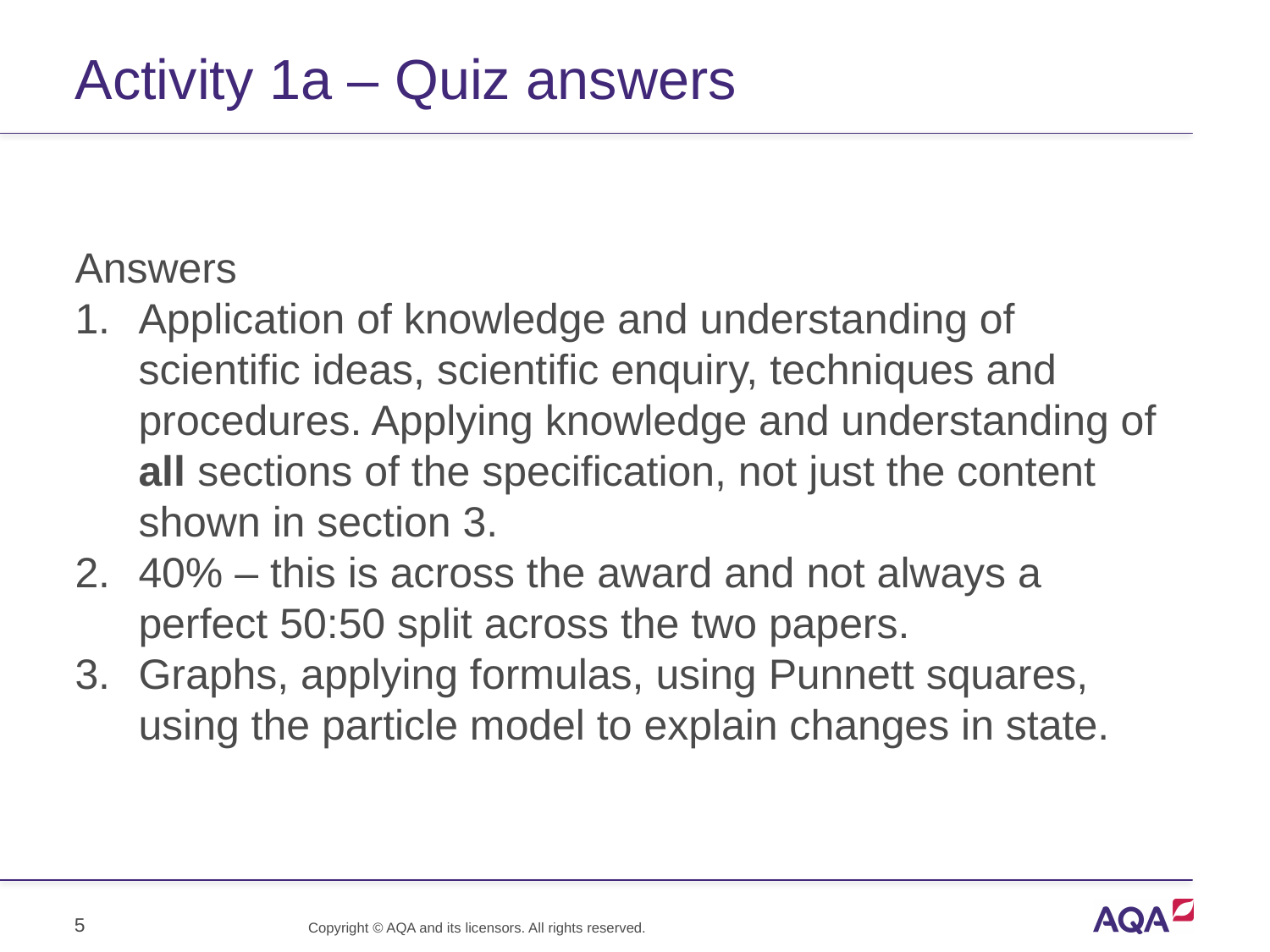

# Activity 1a – Quiz answers
Answers
Application of knowledge and understanding of scientific ideas, scientific enquiry, techniques and procedures. Applying knowledge and understanding of all sections of the specification, not just the content shown in section 3.
40% – this is across the award and not always a perfect 50:50 split across the two papers.
Graphs, applying formulas, using Punnett squares, using the particle model to explain changes in state.
5
Copyright © AQA and its licensors. All rights reserved.